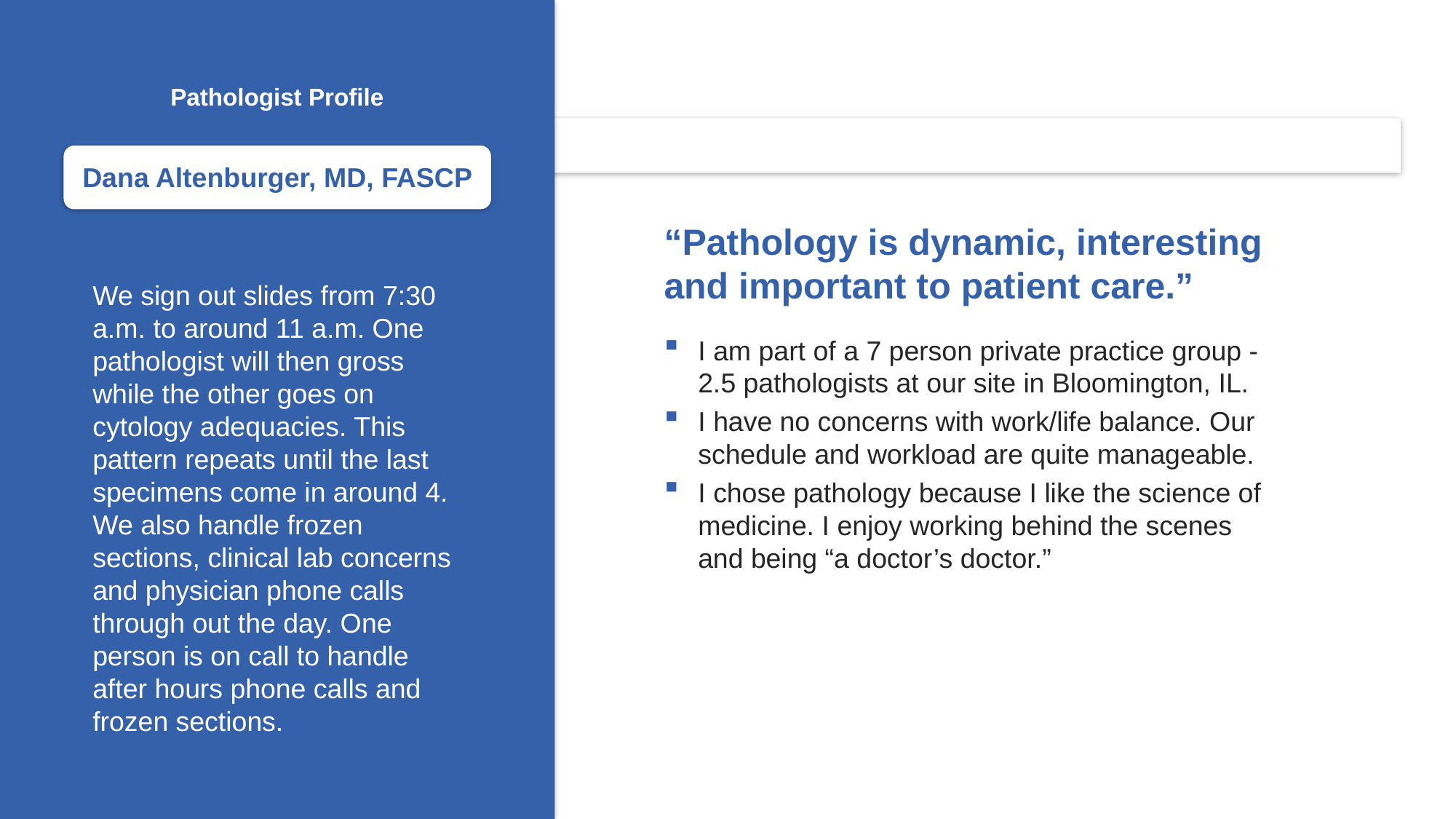

Pathologist Profile

Dana Altenburger, MD, FASCP
“Pathology is dynamic, interesting and important to patient care.”
We sign out slides from 7:30 a.m. to around 11 a.m. One pathologist will then gross while the other goes on cytology adequacies. This pattern repeats until the last specimens come in around 4. We also handle frozen sections, clinical lab concerns and physician phone calls through out the day. One person is on call to handle after hours phone calls and frozen sections.
I am part of a 7 person private practice group - 2.5 pathologists at our site in Bloomington, IL.
I have no concerns with work/life balance. Our schedule and workload are quite manageable.
I chose pathology because I like the science of medicine. I enjoy working behind the scenes
and being “a doctor’s doctor.”